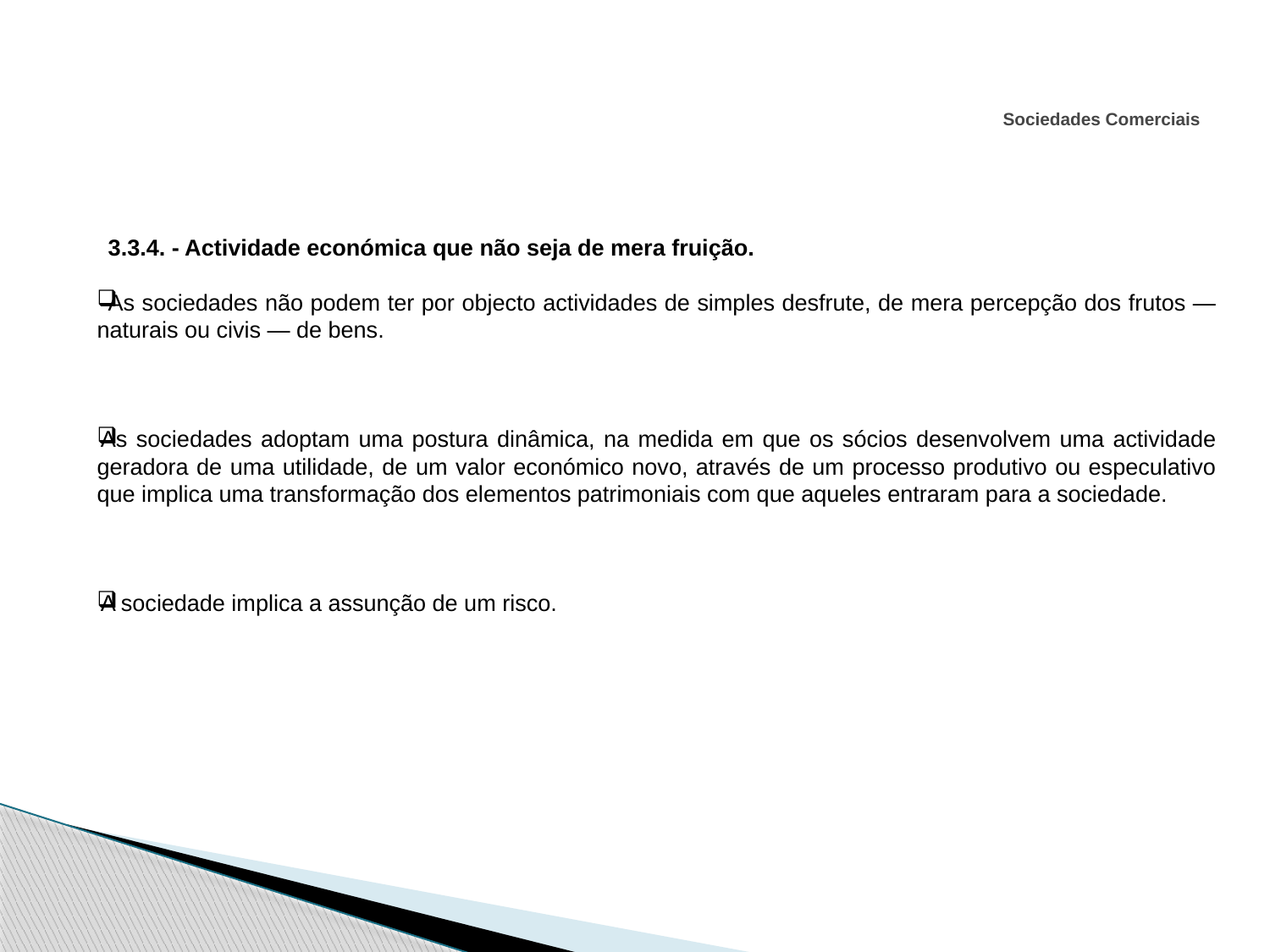

# Sociedades Comerciais
3.3.4. - Actividade económica que não seja de mera fruição.

 As sociedades não podem ter por objecto actividades de simples desfrute, de mera percepção dos frutos — naturais ou civis — de bens.

As sociedades adoptam uma postura dinâmica, na medida em que os sócios desenvolvem uma actividade geradora de uma utilidade, de um valor económico novo, através de um processo produtivo ou especulativo que implica uma transformação dos elementos patrimoniais com que aqueles entraram para a sociedade.

A sociedade implica a assunção de um risco.